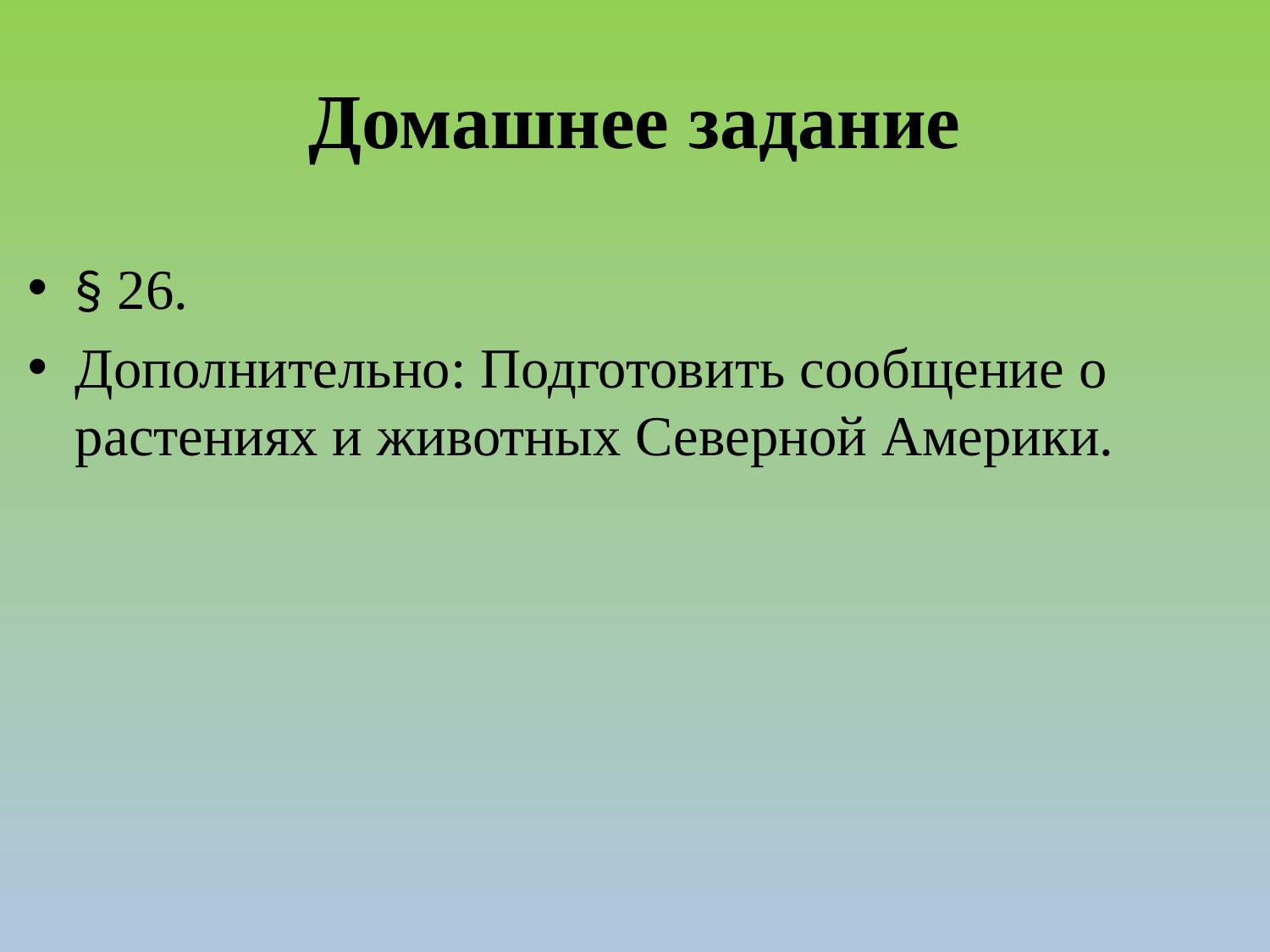

# Домашнее задание
§ 26.
Дополнительно: Подготовить сообщение о растениях и животных Северной Америки.